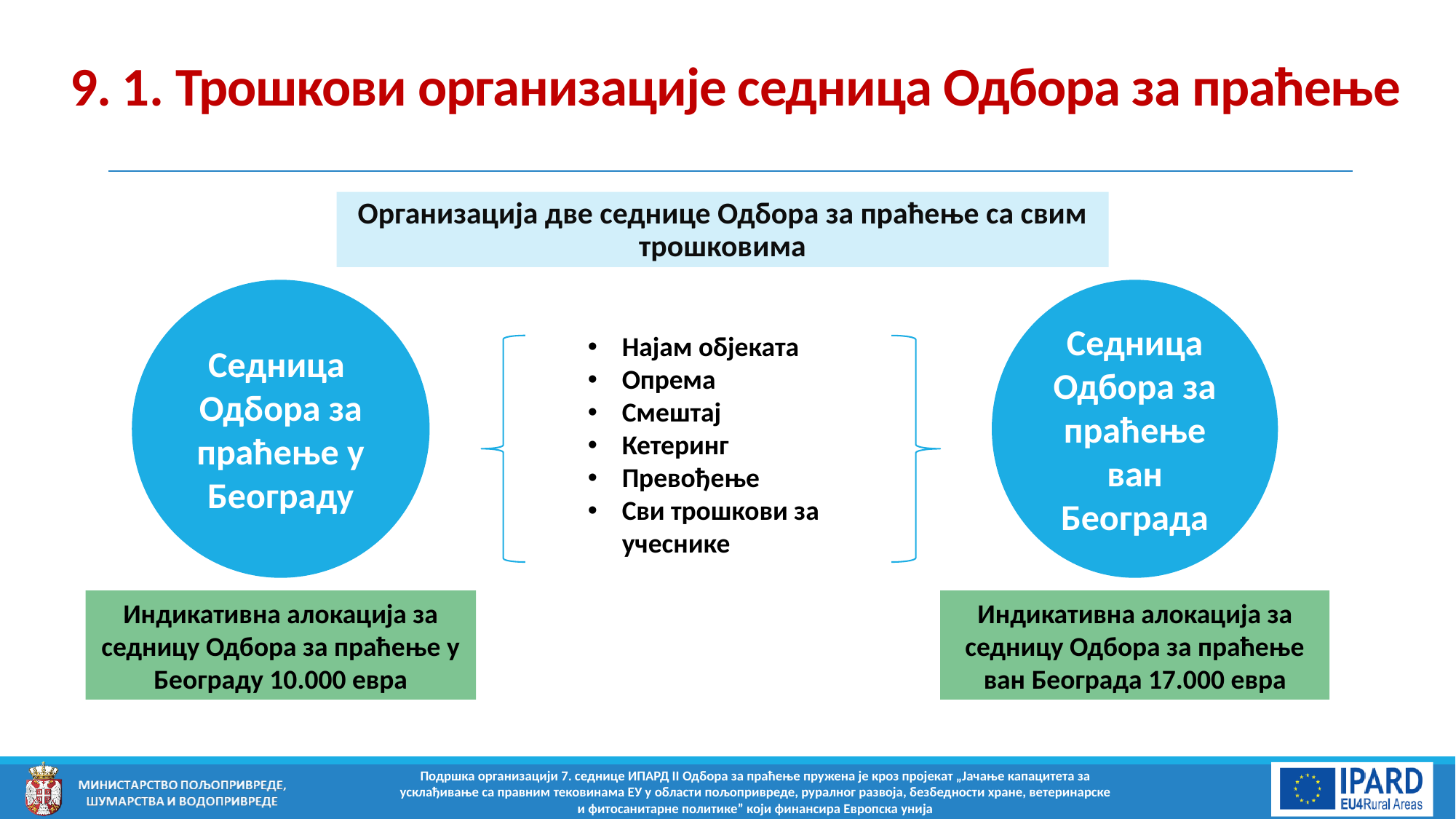

# 9. 1. Трошкови организације седница Одбора за праћење
Организација две седнице Одбора за праћење са свим трошковима
Седница  Одбора за праћење у Београду

Седница Одбора за праћење ван Београда

Најам објеката
Опрема
Смештај
Кетеринг
Превођење
Сви трошкови за учеснике

Индикативна алокација за седницу Одбора за праћење у Београду 10.000 евра
Индикативна алокација за седницу Одбора за праћење ван Београда 17.000 евра